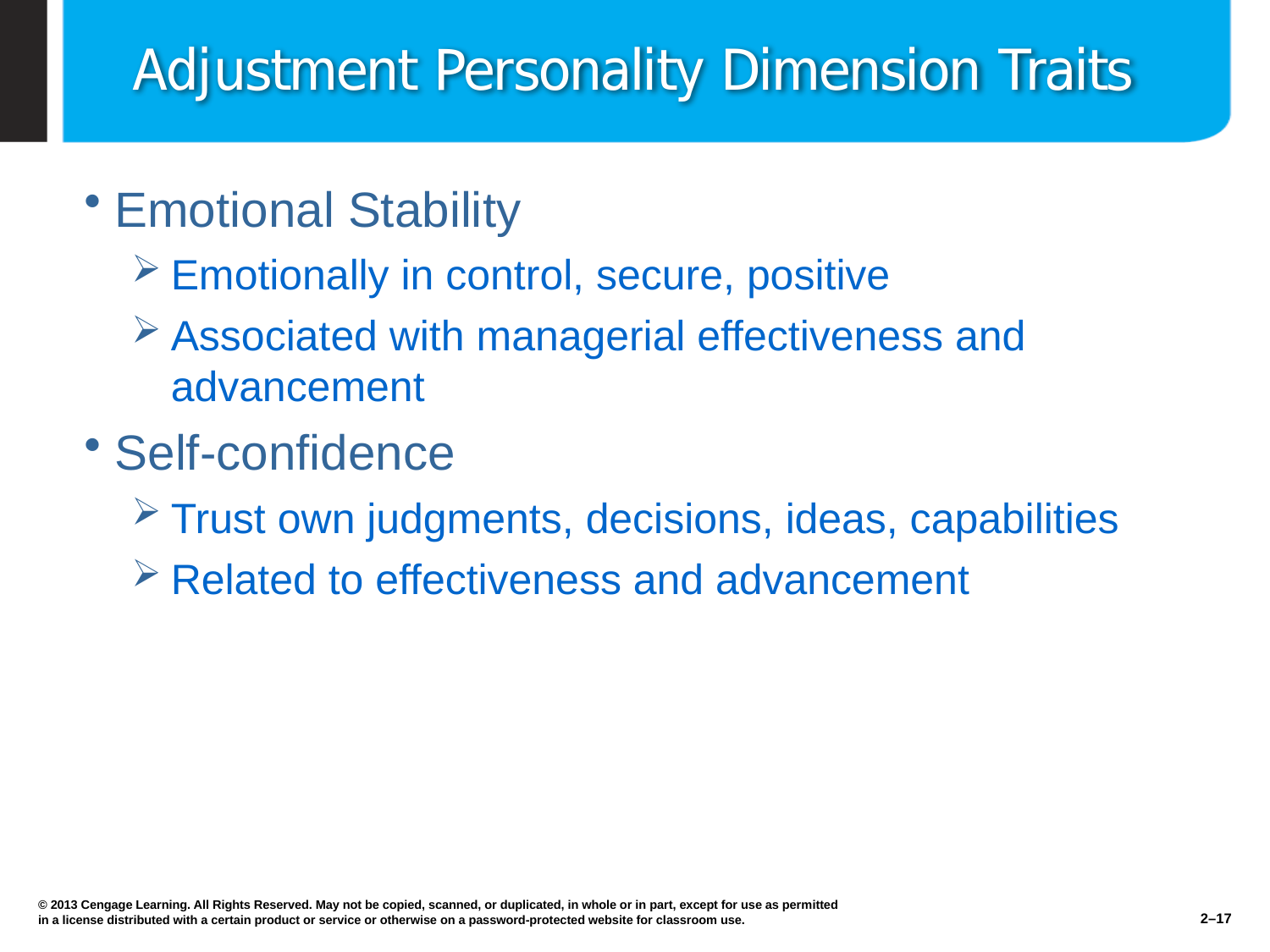

# Adjustment Personality Dimension Traits
Emotional Stability
Emotionally in control, secure, positive
Associated with managerial effectiveness and advancement
Self-confidence
Trust own judgments, decisions, ideas, capabilities
Related to effectiveness and advancement
© 2013 Cengage Learning. All Rights Reserved. May not be copied, scanned, or duplicated, in whole or in part, except for use as permitted in a license distributed with a certain product or service or otherwise on a password-protected website for classroom use.
2–17